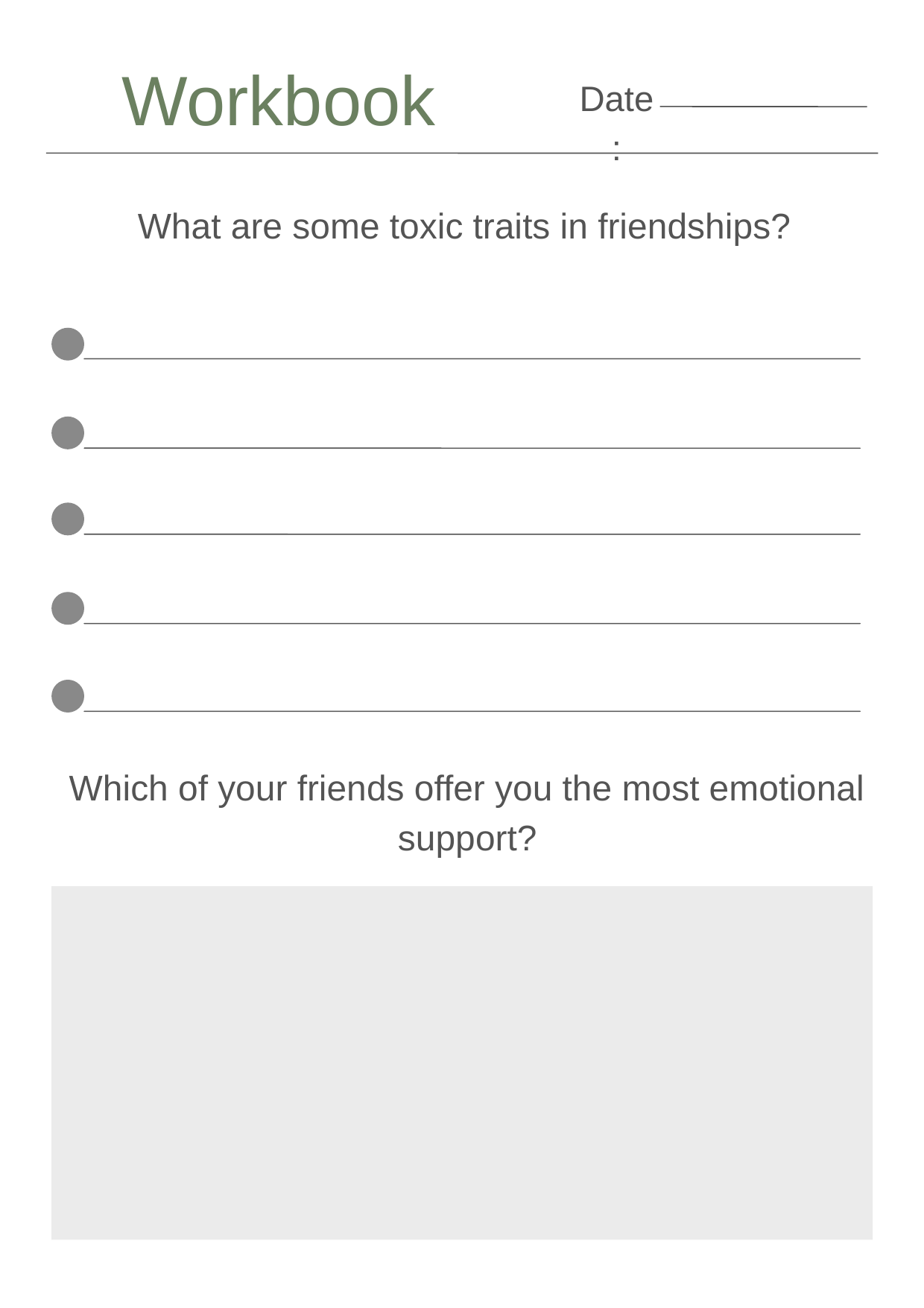

Workbook
Date:

What are some toxic traits in friendships?

Which of your friends offer you the most emotional support?